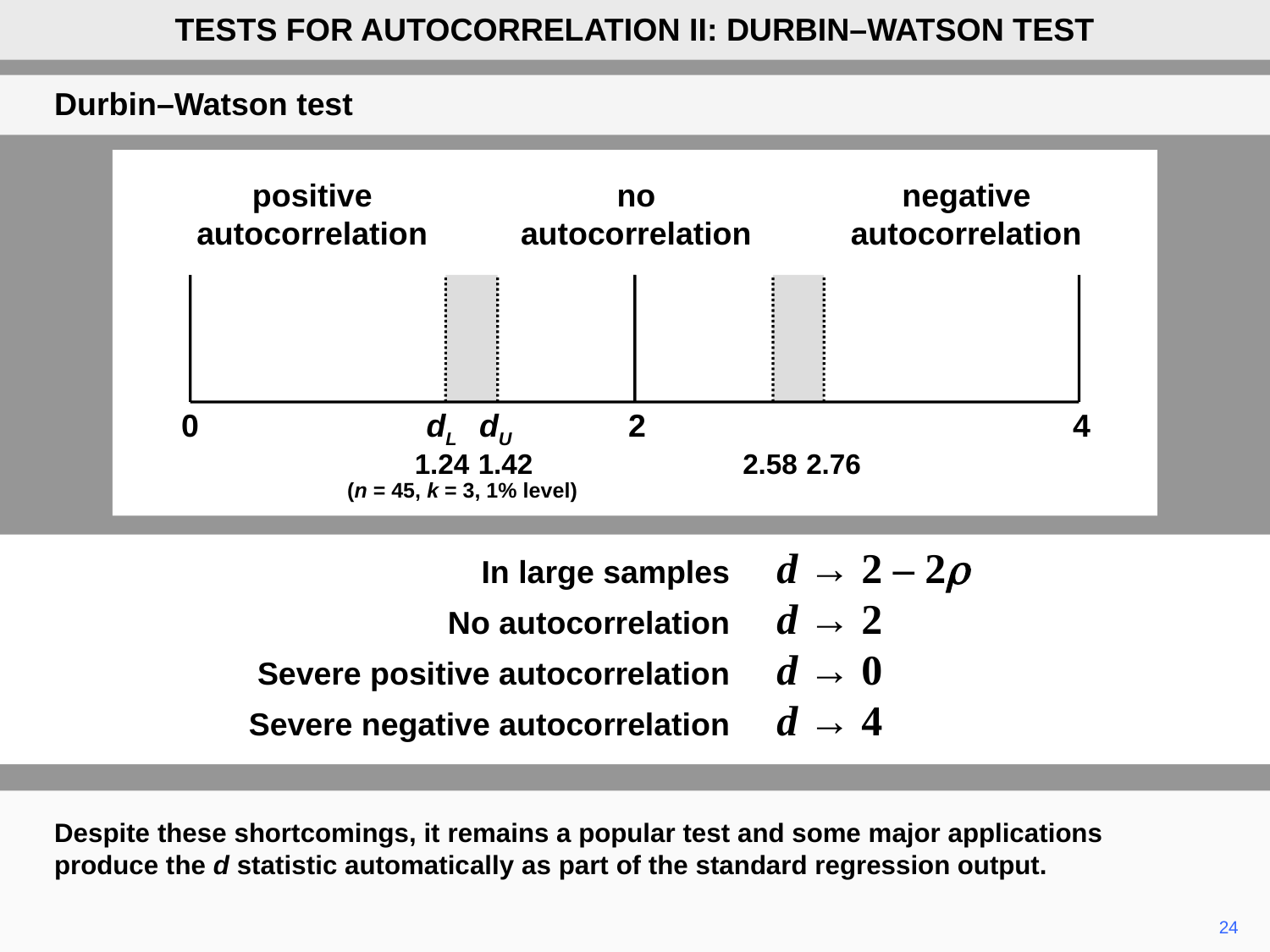

TESTS FOR AUTOCORRELATION II: DURBIN–WATSON TEST

Durbin–Watson test

positive
autocorrelation
no
autocorrelation
negative
autocorrelation

0
dL
dU
2
4

1.24
1.42
2.58
2.76
(n = 45, k = 3, 1% level)

	In large samples	d → 2 – 2ρ
	No autocorrelation	d → 2
	Severe positive autocorrelation	d → 0
	Severe negative autocorrelation	d → 4

Despite these shortcomings, it remains a popular test and some major applications produce the d statistic automatically as part of the standard regression output.
24